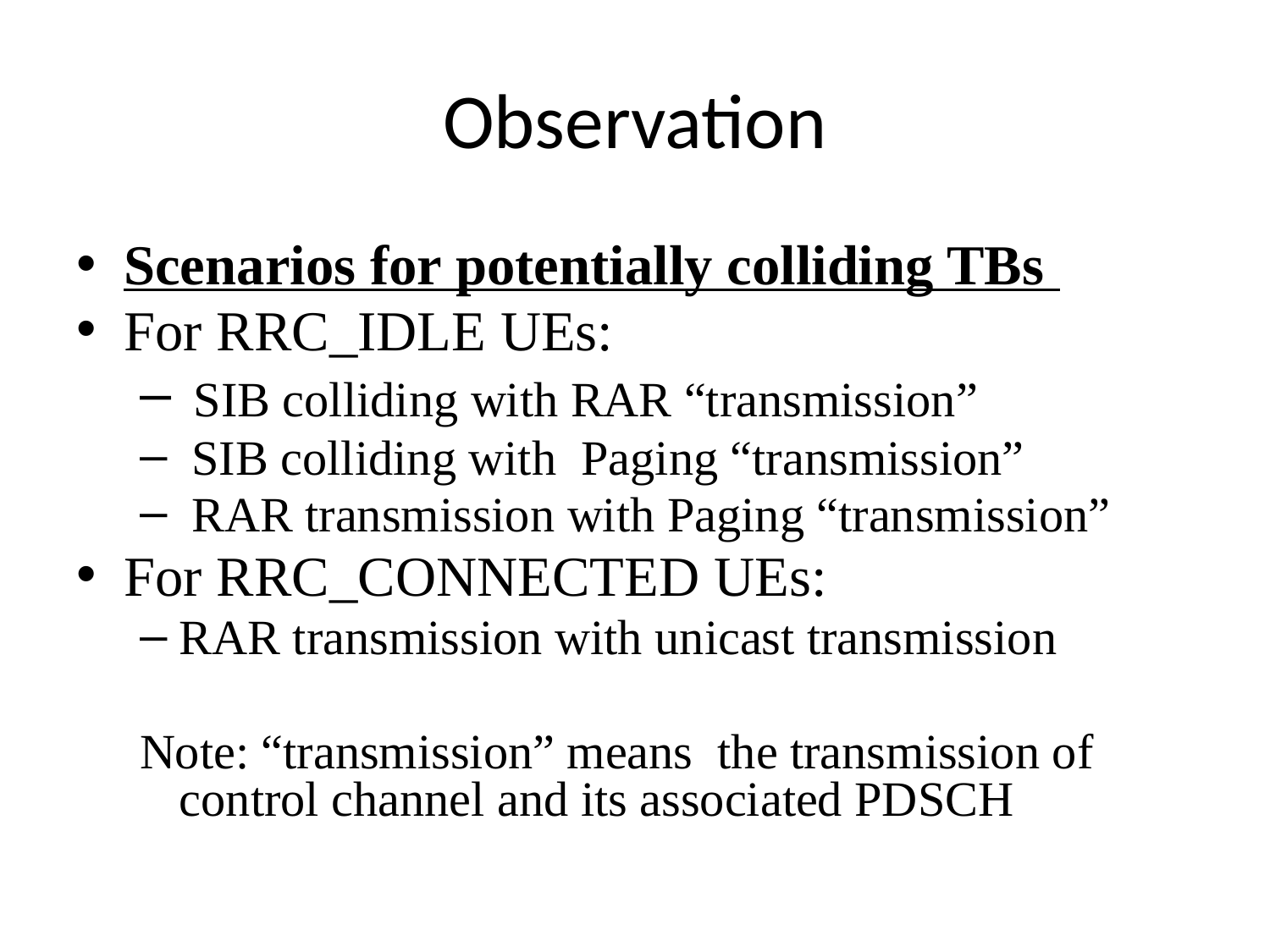

# Observation
Scenarios for potentially colliding TBs
For RRC_IDLE UEs:
 SIB colliding with RAR “transmission”
 SIB colliding with  Paging “transmission”
 RAR transmission with Paging “transmission”
For RRC_CONNECTED UEs:
RAR transmission with unicast transmission

Note: “transmission” means  the transmission of control channel and its associated PDSCH